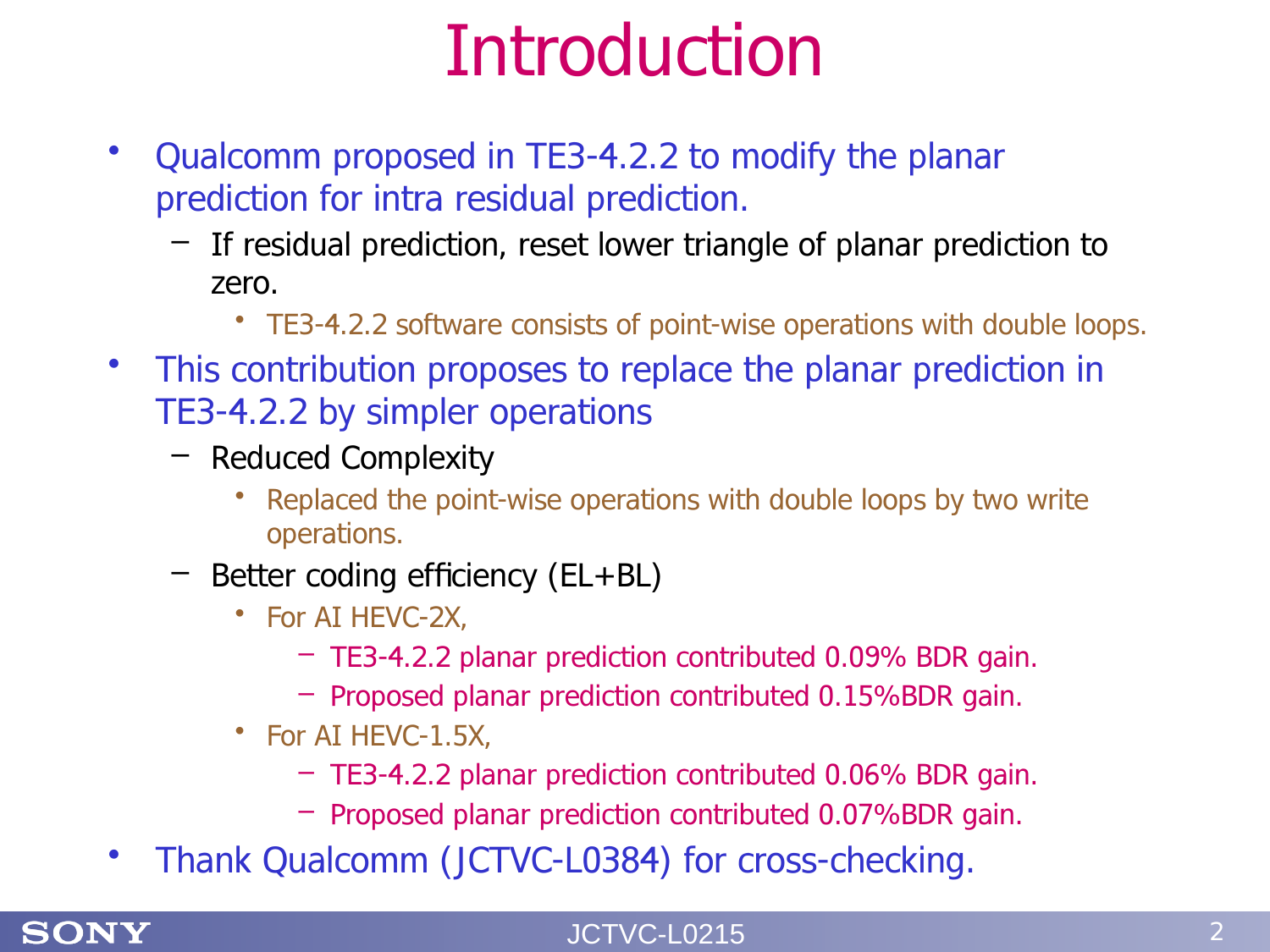

# Introduction
Qualcomm proposed in TE3-4.2.2 to modify the planar prediction for intra residual prediction.
If residual prediction, reset lower triangle of planar prediction to zero.
TE3-4.2.2 software consists of point-wise operations with double loops.
This contribution proposes to replace the planar prediction in TE3-4.2.2 by simpler operations
Reduced Complexity
Replaced the point-wise operations with double loops by two write operations.
Better coding efficiency (EL+BL)
For AI HEVC-2X,
TE3-4.2.2 planar prediction contributed 0.09% BDR gain.
Proposed planar prediction contributed 0.15%BDR gain.
For AI HEVC-1.5X,
TE3-4.2.2 planar prediction contributed 0.06% BDR gain.
Proposed planar prediction contributed 0.07%BDR gain.
Thank Qualcomm (JCTVC-L0384) for cross-checking.

JCTVC-L0215
2